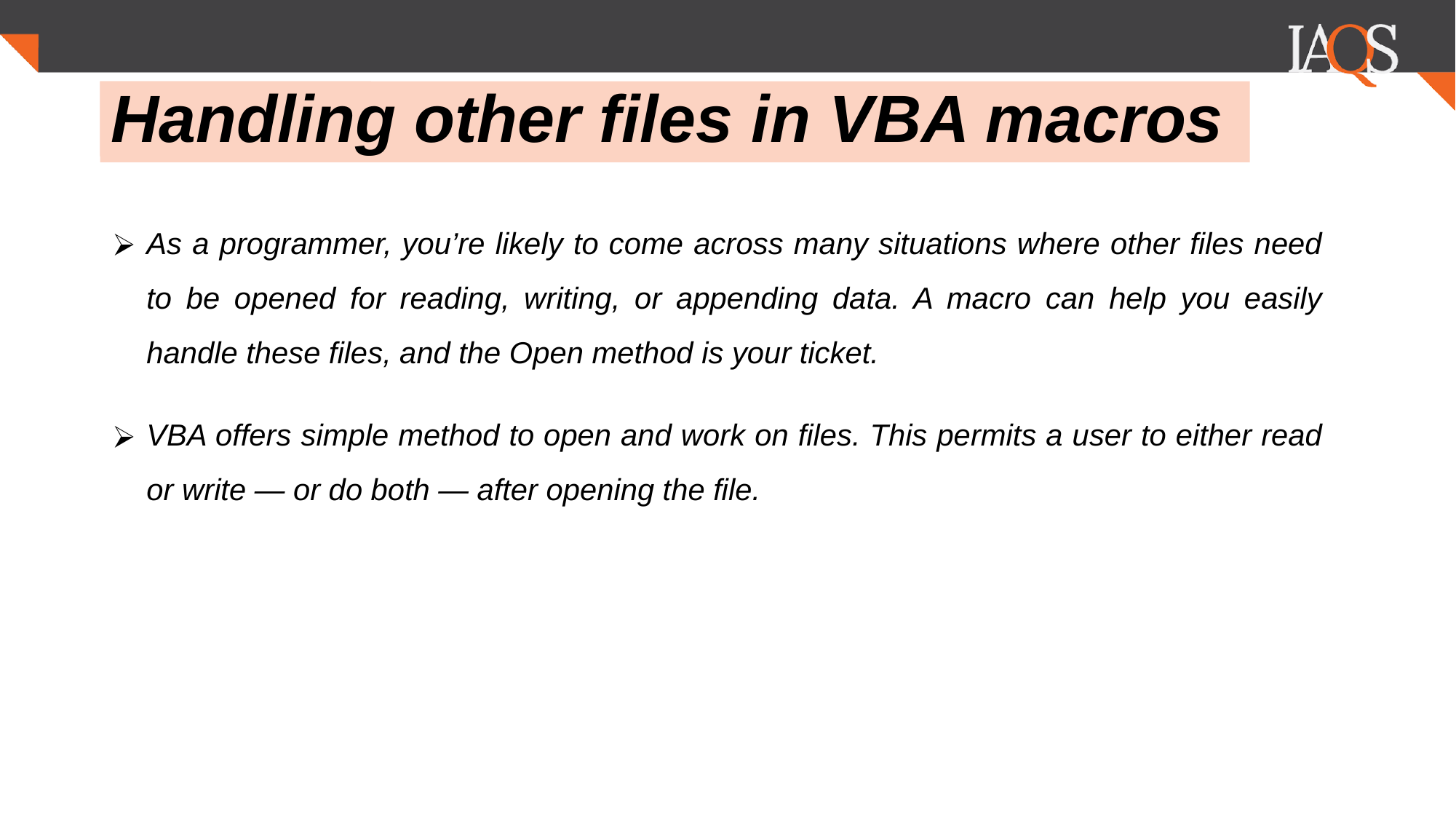

.

# Handling other files in VBA macros
As a programmer, you’re likely to come across many situations where other files need to be opened for reading, writing, or appending data. A macro can help you easily handle these files, and the Open method is your ticket.
VBA offers simple method to open and work on files. This permits a user to either read or write — or do both — after opening the file.